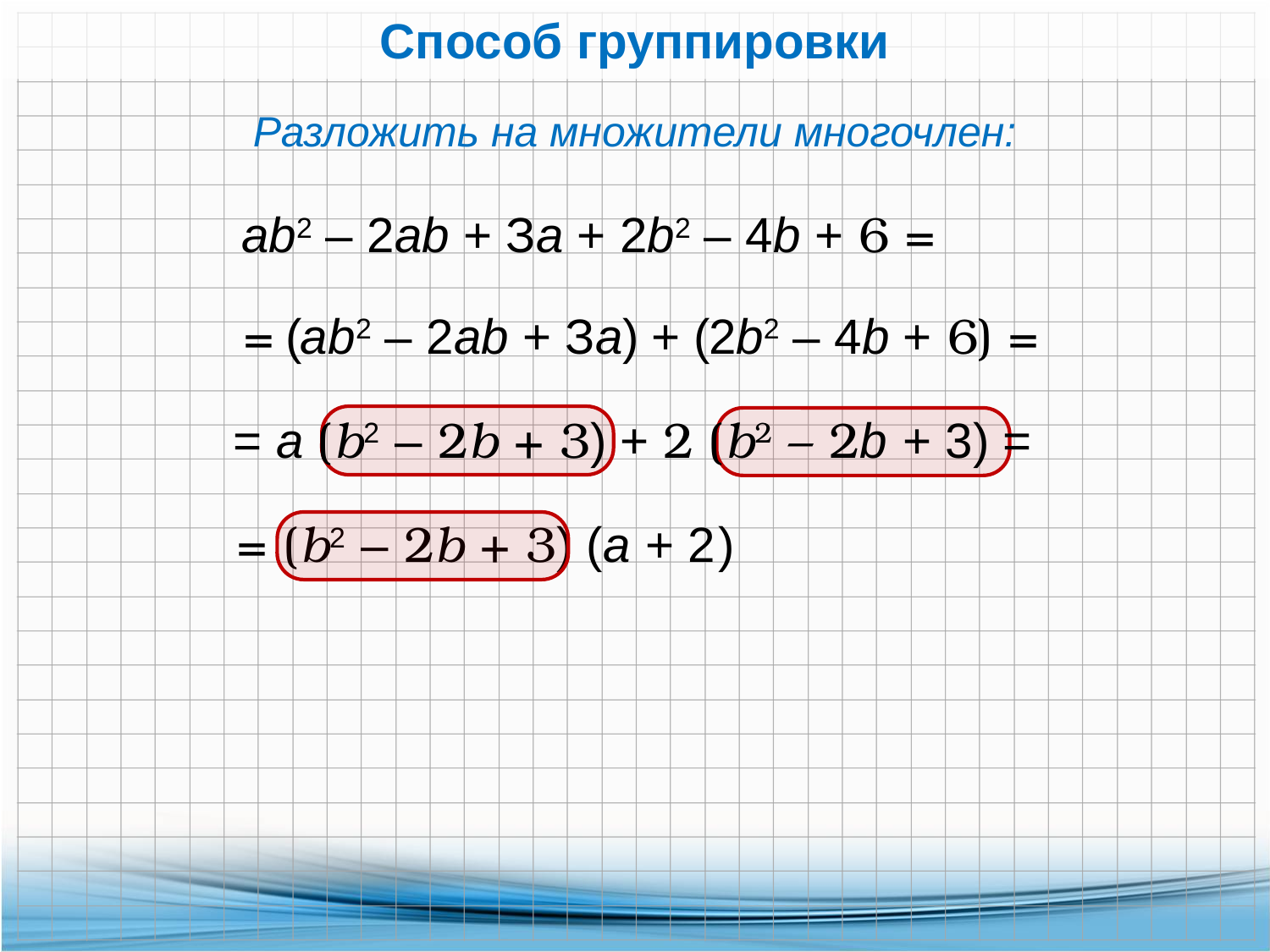

Способ группировки
Разложить на множители многочлен:
аb2 – 2аb + За + 2b2 – 4b + 6 =
= (аb2 – 2аb + За) + (2b2 – 4b + 6) =
= а (b2 – 2b + 3) + 2 (b2 – 2b + 3) =

= (b2 – 2b + 3) (а + 2)